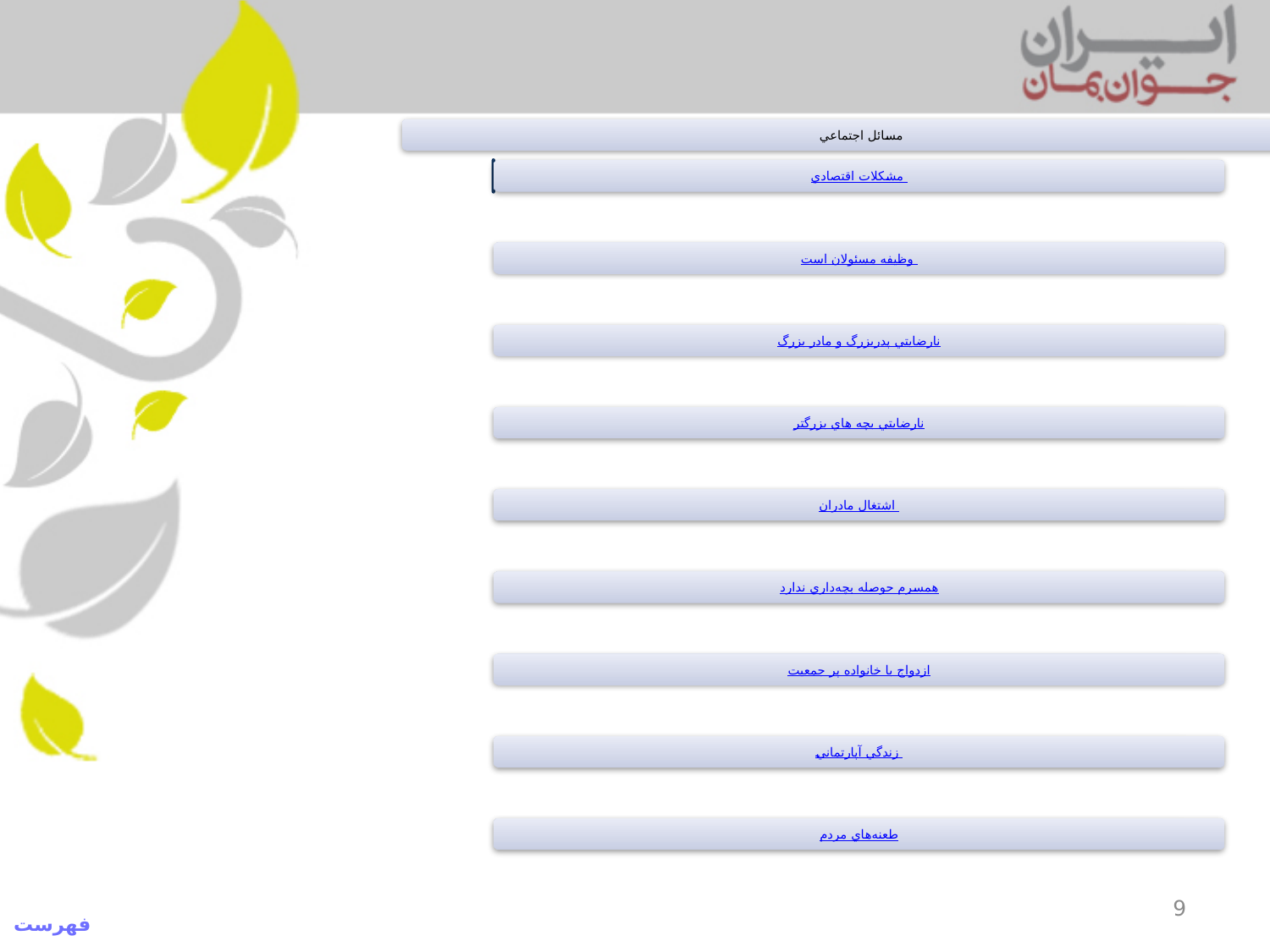

نارضايتي پدربزرگ و مادر بزرگ
اشتغال مادران
ازدواج با خانواده پر جمعيت
زندگي آپارتماني
9